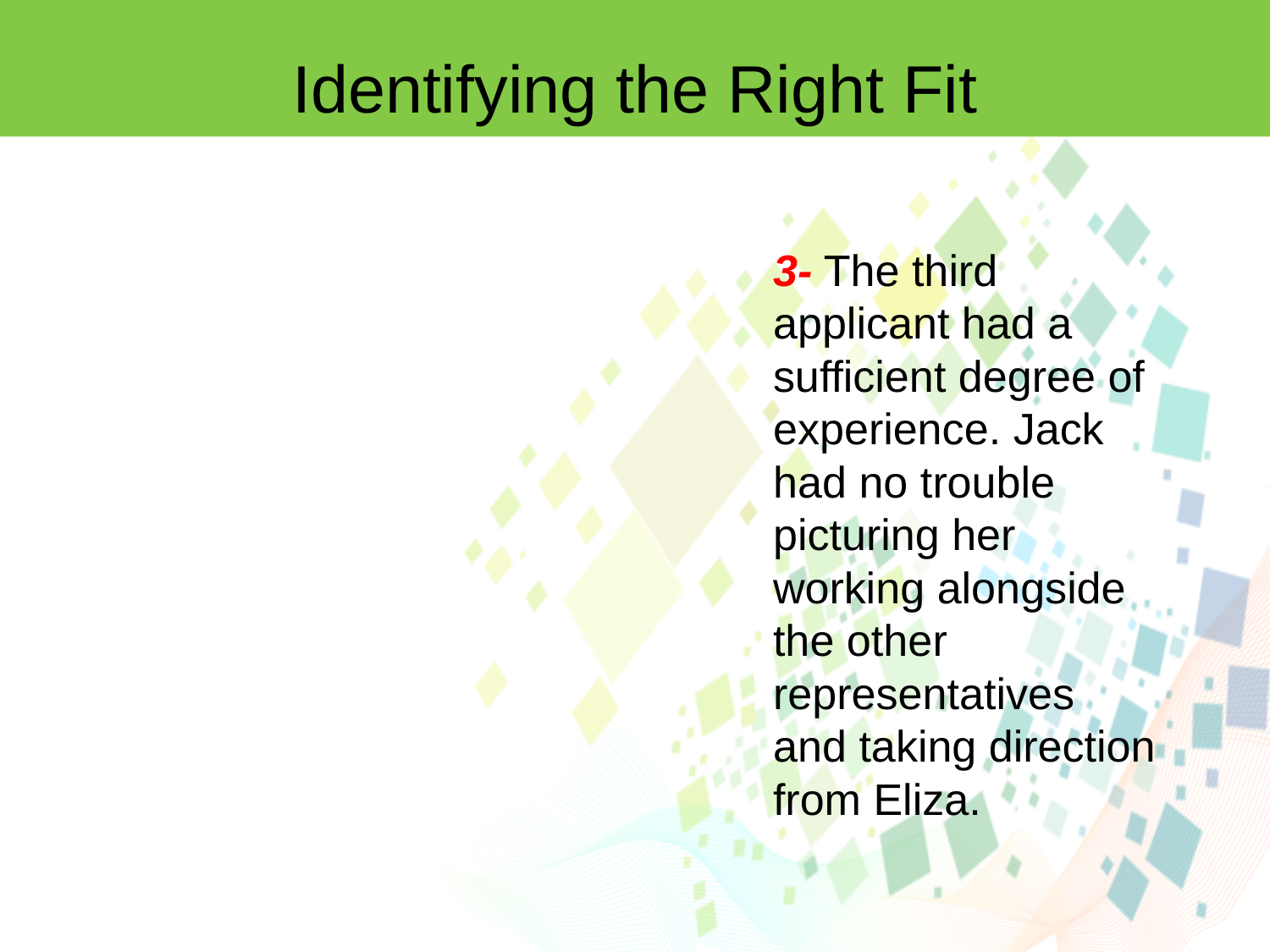

Identifying the Right Fit
3- The third applicant had a sufficient degree of experience. Jack had no trouble picturing her working alongside the other representatives and taking direction from Eliza.